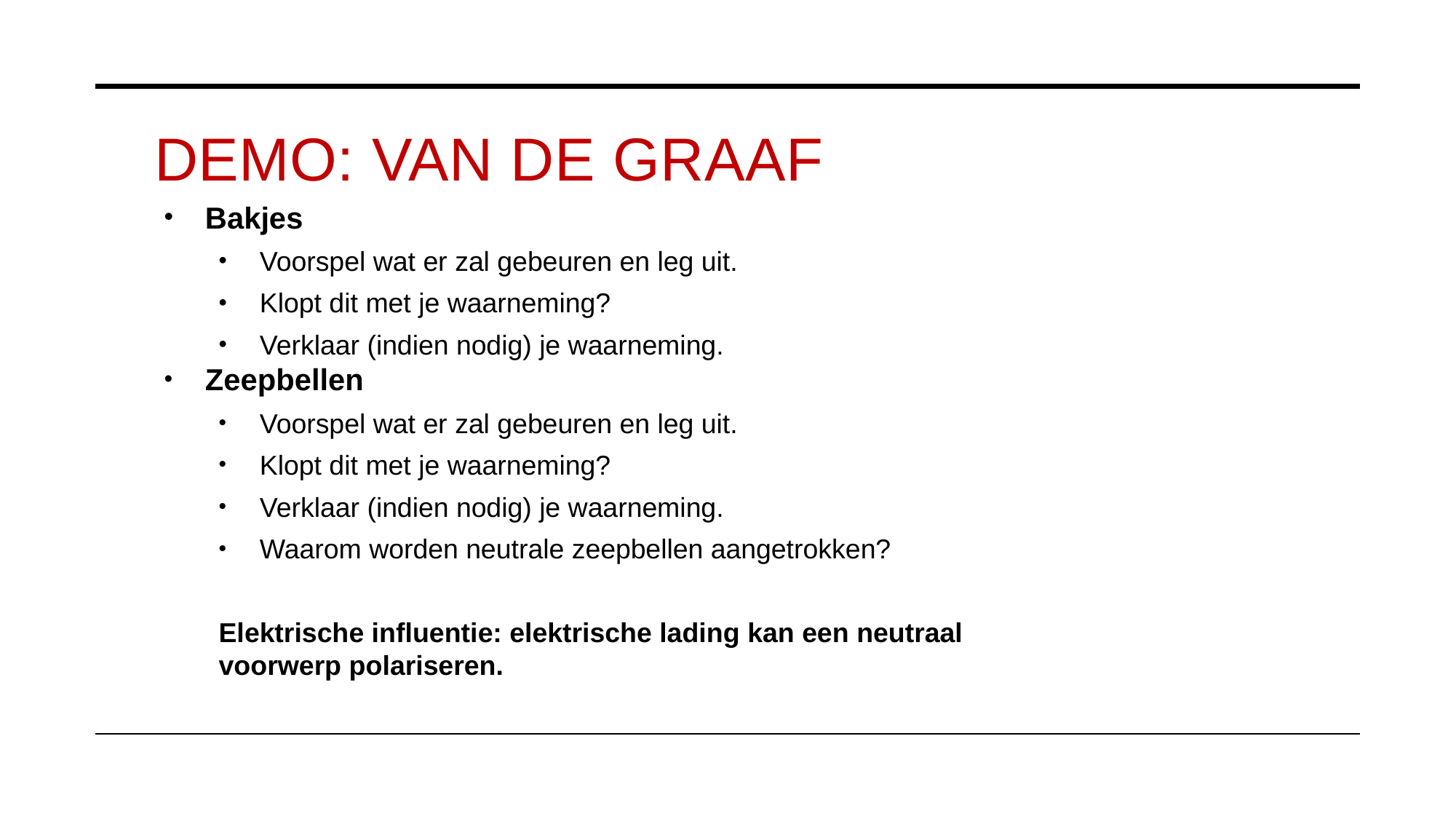

# Demo: van de Graaf
Bakjes
Voorspel wat er zal gebeuren en leg uit.
Klopt dit met je waarneming?
Verklaar (indien nodig) je waarneming.
Zeepbellen
Voorspel wat er zal gebeuren en leg uit.
Klopt dit met je waarneming?
Verklaar (indien nodig) je waarneming.
Waarom worden neutrale zeepbellen aangetrokken?

Elektrische influentie: elektrische lading kan een neutraal voorwerp polariseren.